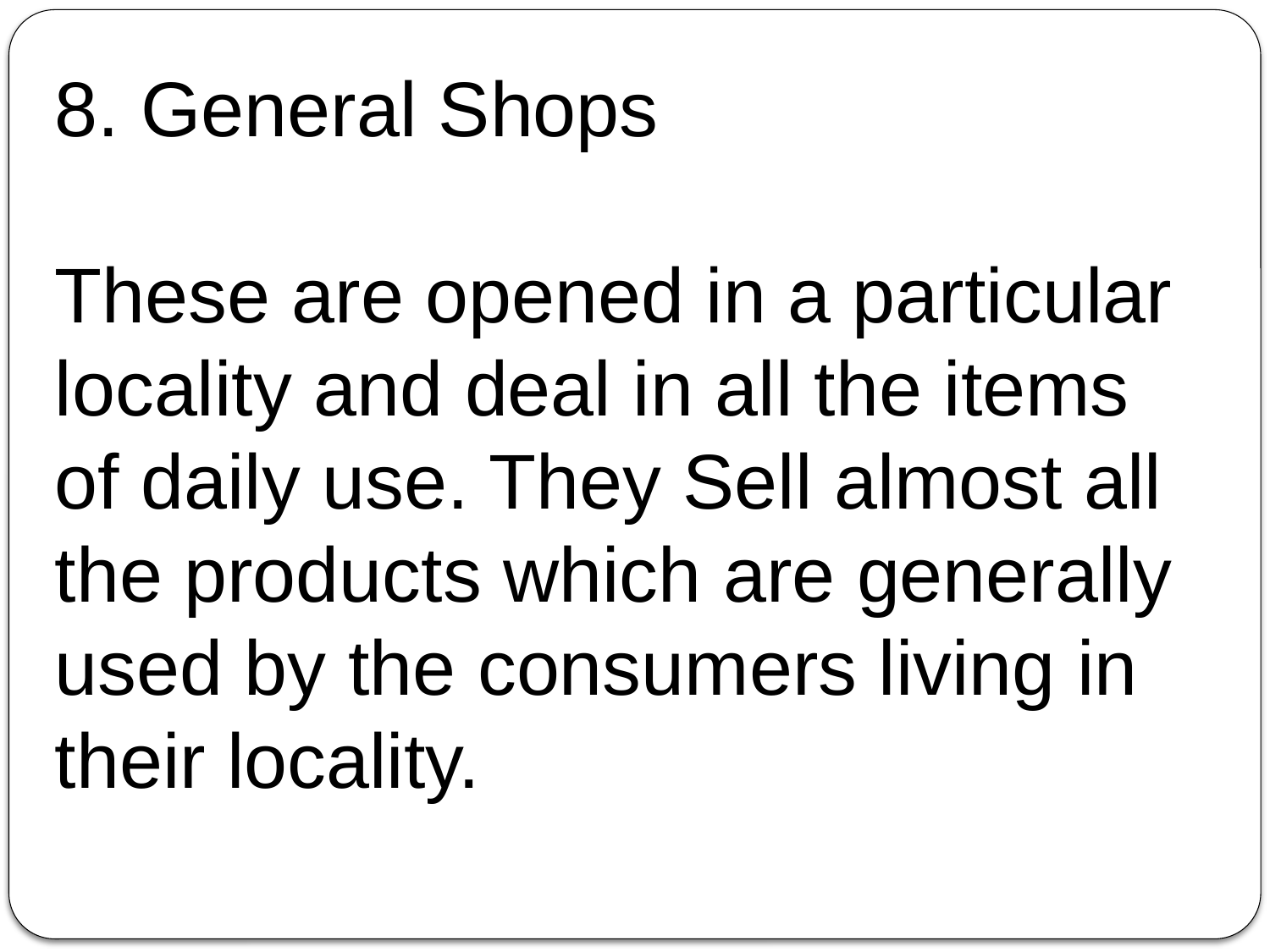

8. General Shops

These are opened in a particular locality and deal in all the items of daily use. They Sell almost all the products which are generally used by the consumers living in their locality.